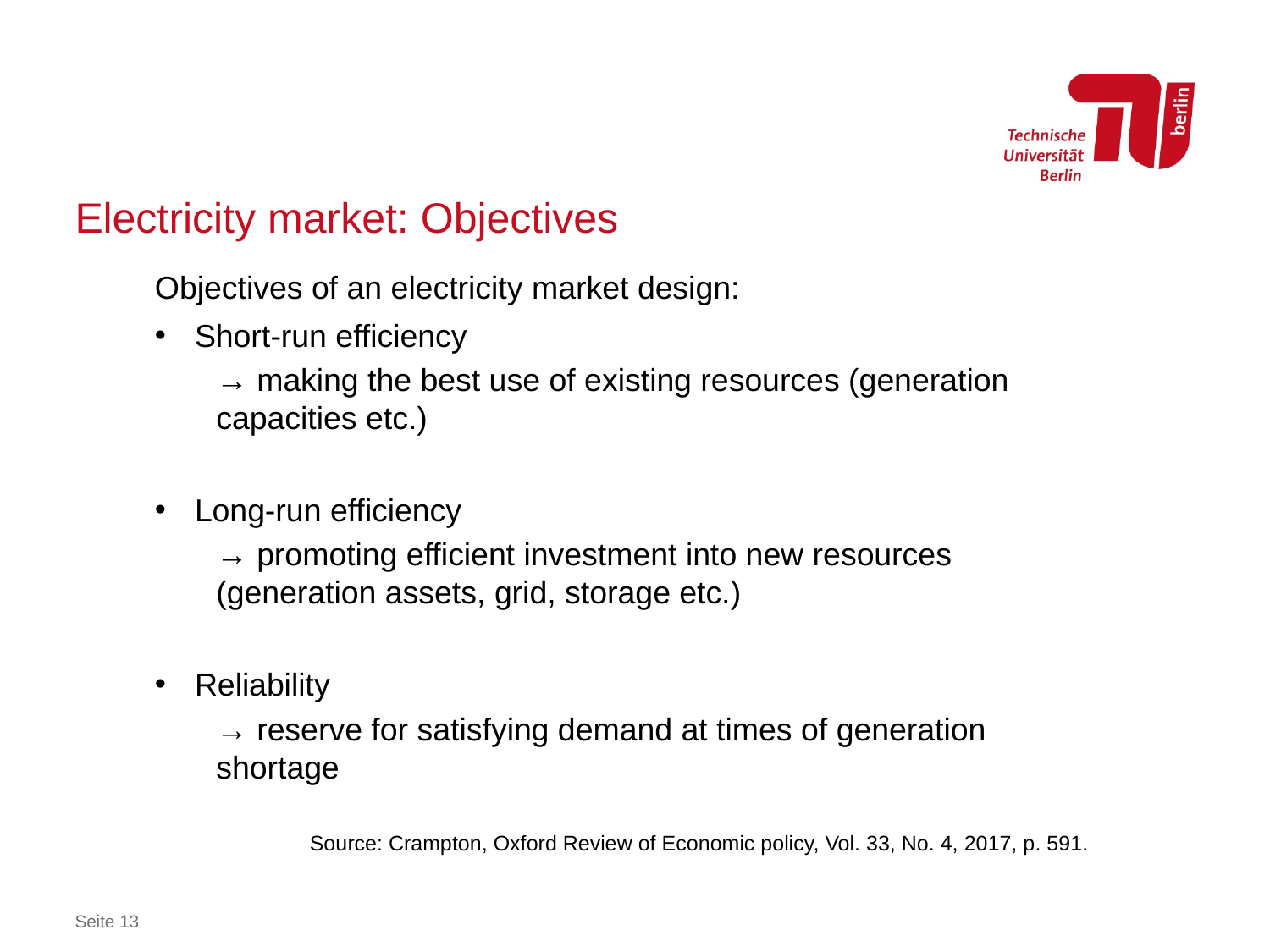

# Electricity market: Objectives
Objectives of an electricity market design:
Short-run efficiency
→ making the best use of existing resources (generation capacities etc.)

Long-run efficiency
→ promoting efficient investment into new resources (generation assets, grid, storage etc.)

Reliability
→ reserve for satisfying demand at times of generation shortage

Source: Crampton, Oxford Review of Economic policy, Vol. 33, No. 4, 2017, p. 591.
Seite 13